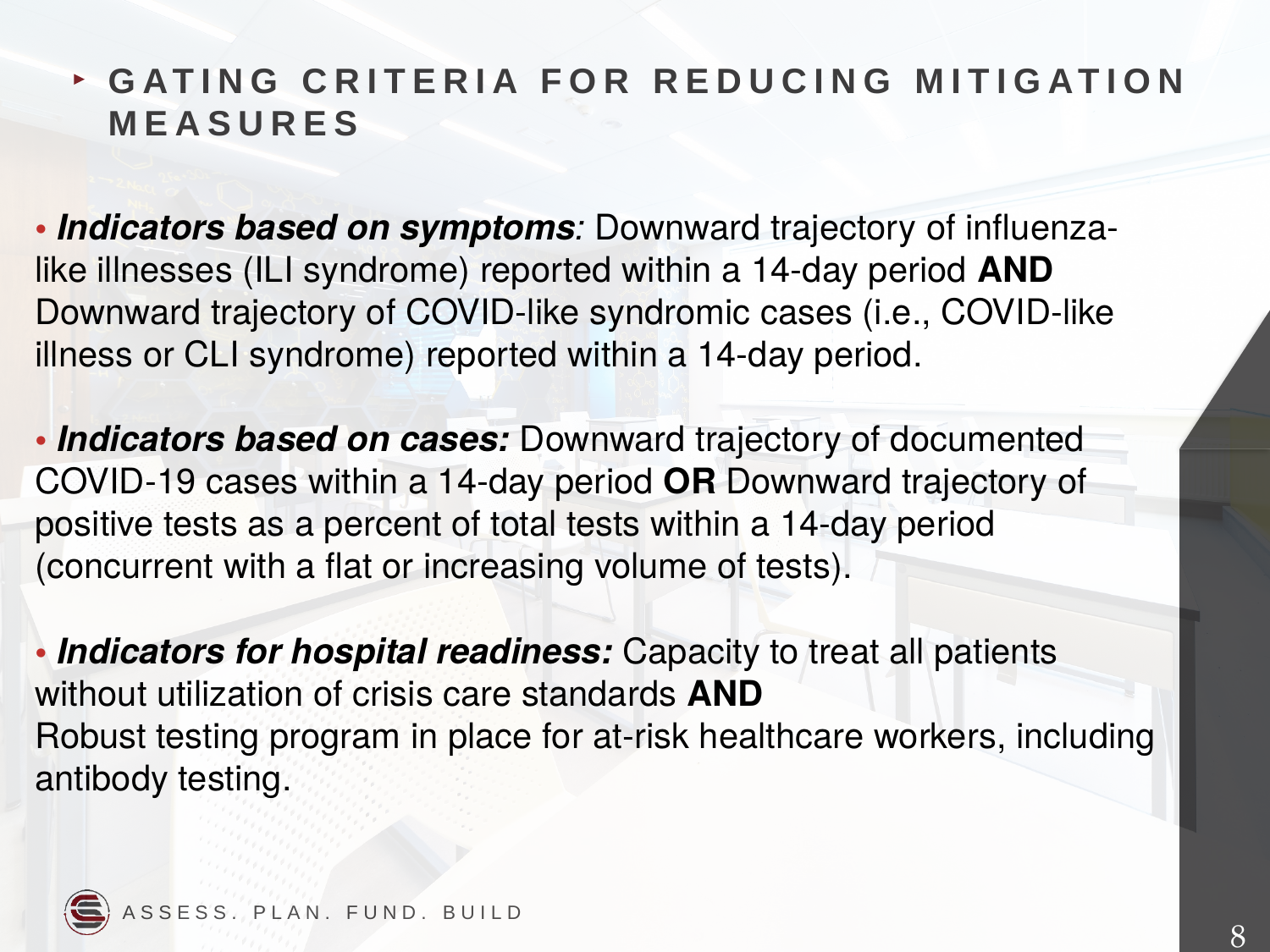

gating Criteria for reducing mitigation measures

• Indicators based on symptoms: Downward trajectory of influenza-like illnesses (ILI syndrome) reported within a 14-day period AND Downward trajectory of COVID-like syndromic cases (i.e., COVID-like illness or CLI syndrome) reported within a 14-day period.

• Indicators based on cases: Downward trajectory of documented COVID-19 cases within a 14-day period OR Downward trajectory of positive tests as a percent of total tests within a 14-day period (concurrent with a flat or increasing volume of tests).
• Indicators for hospital readiness: Capacity to treat all patients without utilization of crisis care standards AND
Robust testing program in place for at-risk healthcare workers, including antibody testing.
8